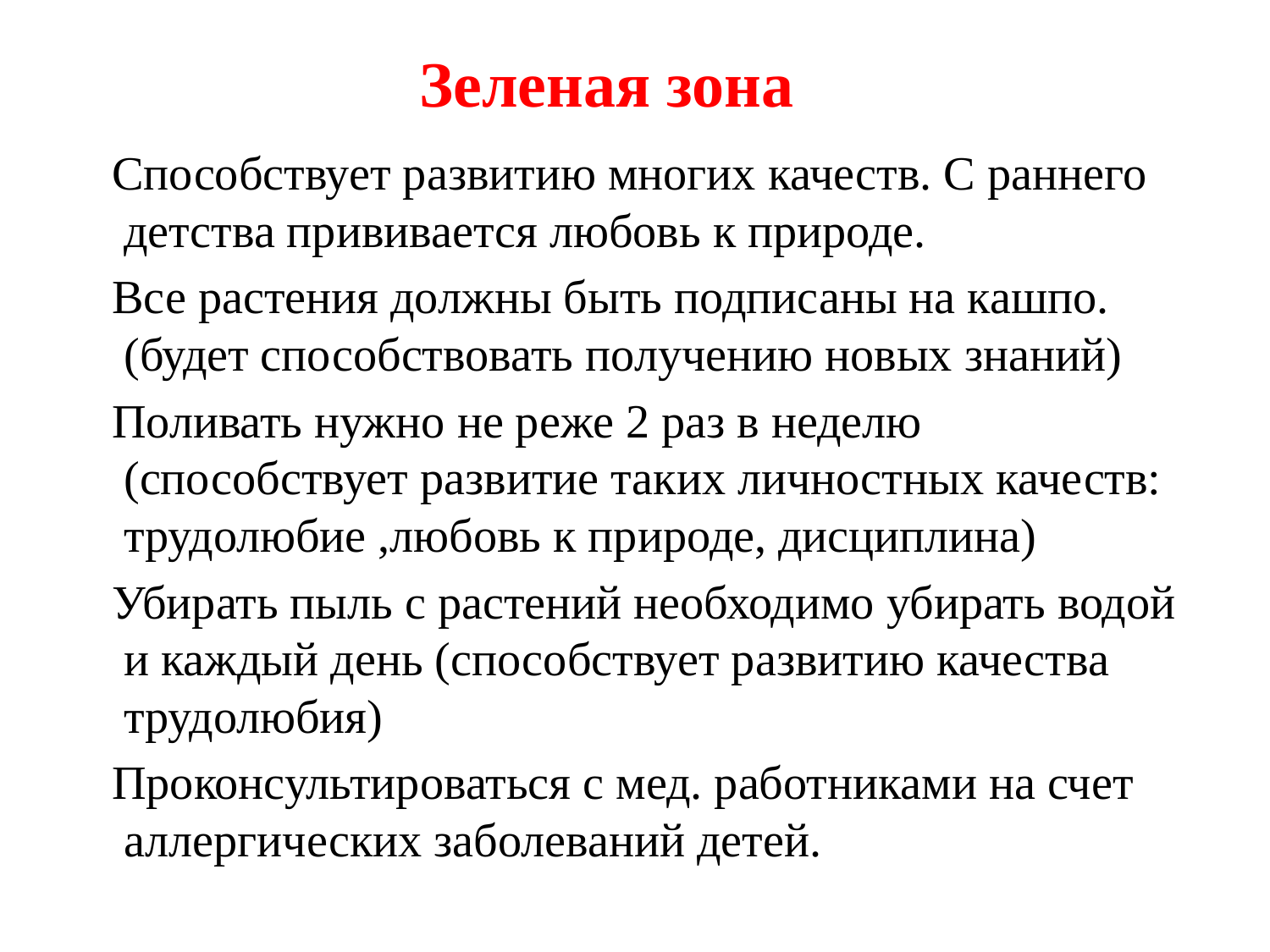

# Зеленая зона
   Способствует развитию многих качеств. С раннего детства прививается любовь к природе.
   Все растения должны быть подписаны на кашпо.(будет способствовать получению новых знаний)
   Поливать нужно не реже 2 раз в неделю (способствует развитие таких личностных качеств: трудолюбие ,любовь к природе, дисциплина)
   Убирать пыль с растений необходимо убирать водой и каждый день (способствует развитию качества трудолюбия)
   Проконсультироваться с мед. работниками на счет аллергических заболеваний детей.